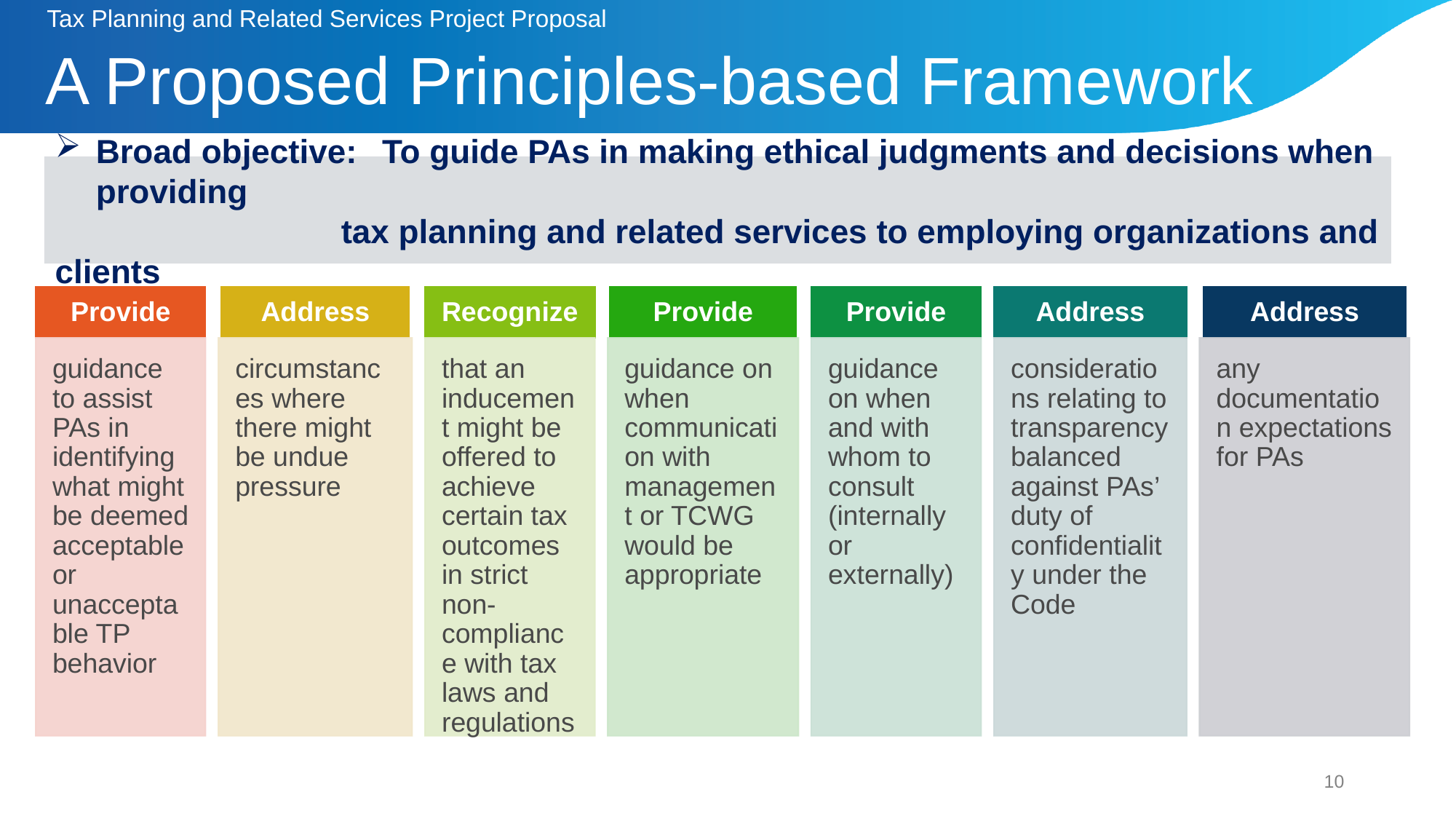

# A Proposed Principles-based Framework
Tax Planning and Related Services Project Proposal

Broad objective: 	To guide PAs in making ethical judgments and decisions when providing
	tax planning and related services to employing organizations and clients
Provide
guidance to assist PAs in identifying what might be deemed acceptable or unacceptable TP behavior
Address
circumstances where there might be undue pressure
Recognize
that an inducement might be offered to achieve certain tax outcomes in strict non-compliance with tax laws and regulations
Provide
guidance on when communication with management or TCWG would be appropriate
Provide
guidance on when and with whom to consult (internally or externally)
Address
considerations relating to transparency balanced against PAs’ duty of confidentiality under the Code
Address
any documentation expectations for PAs
10